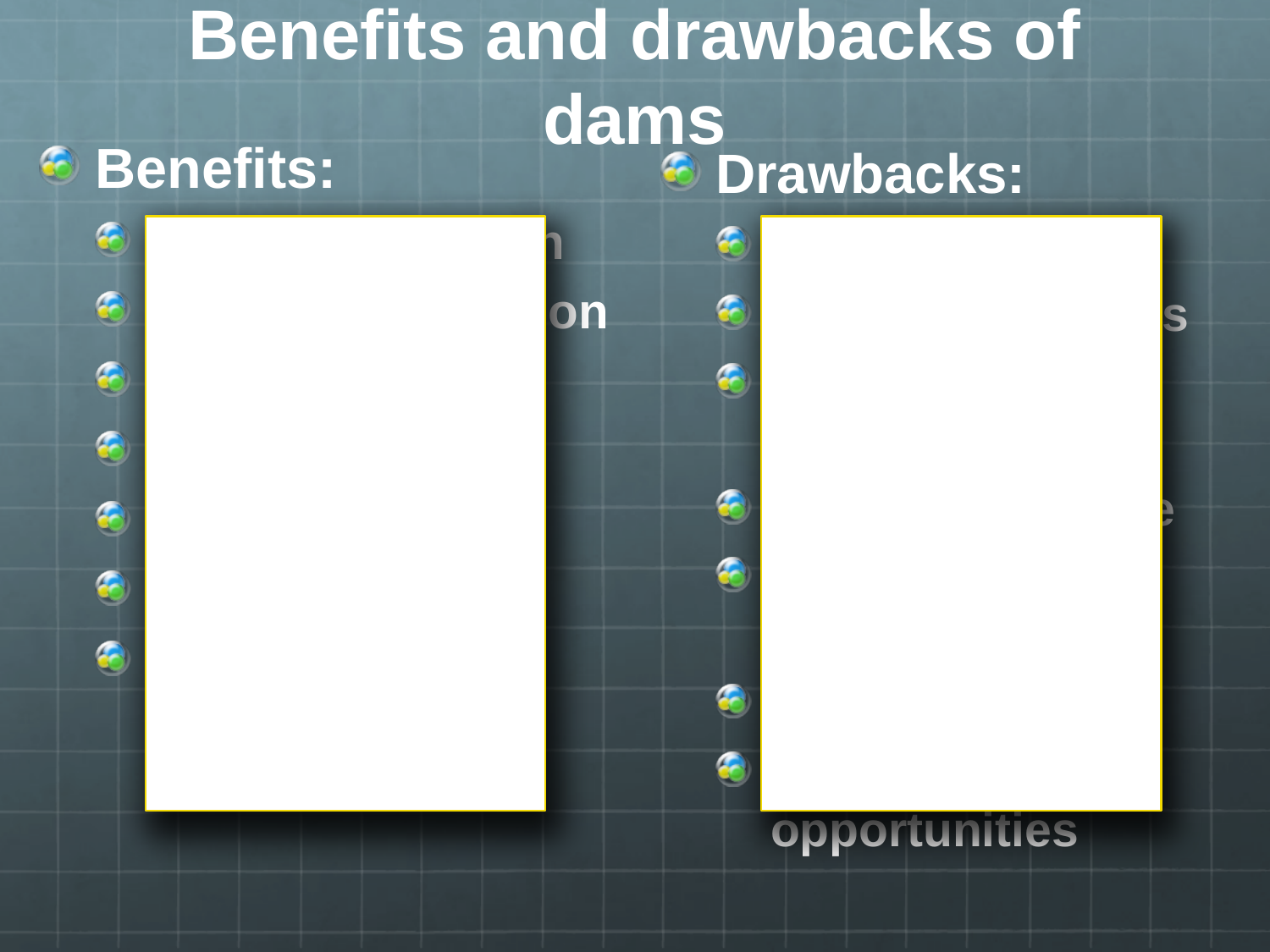

# Benefits and drawbacks of dams
Benefits:
Power generation
Emission reduction
Crop irrigation
Drinking water
Flood control
Shipping
New recreational opportunities

Drawbacks:
Habitat alteration
Fisheries declines
Population displacement
Sediment capture
Disruption of flooding
Risk of failure
Lost recreational opportunities